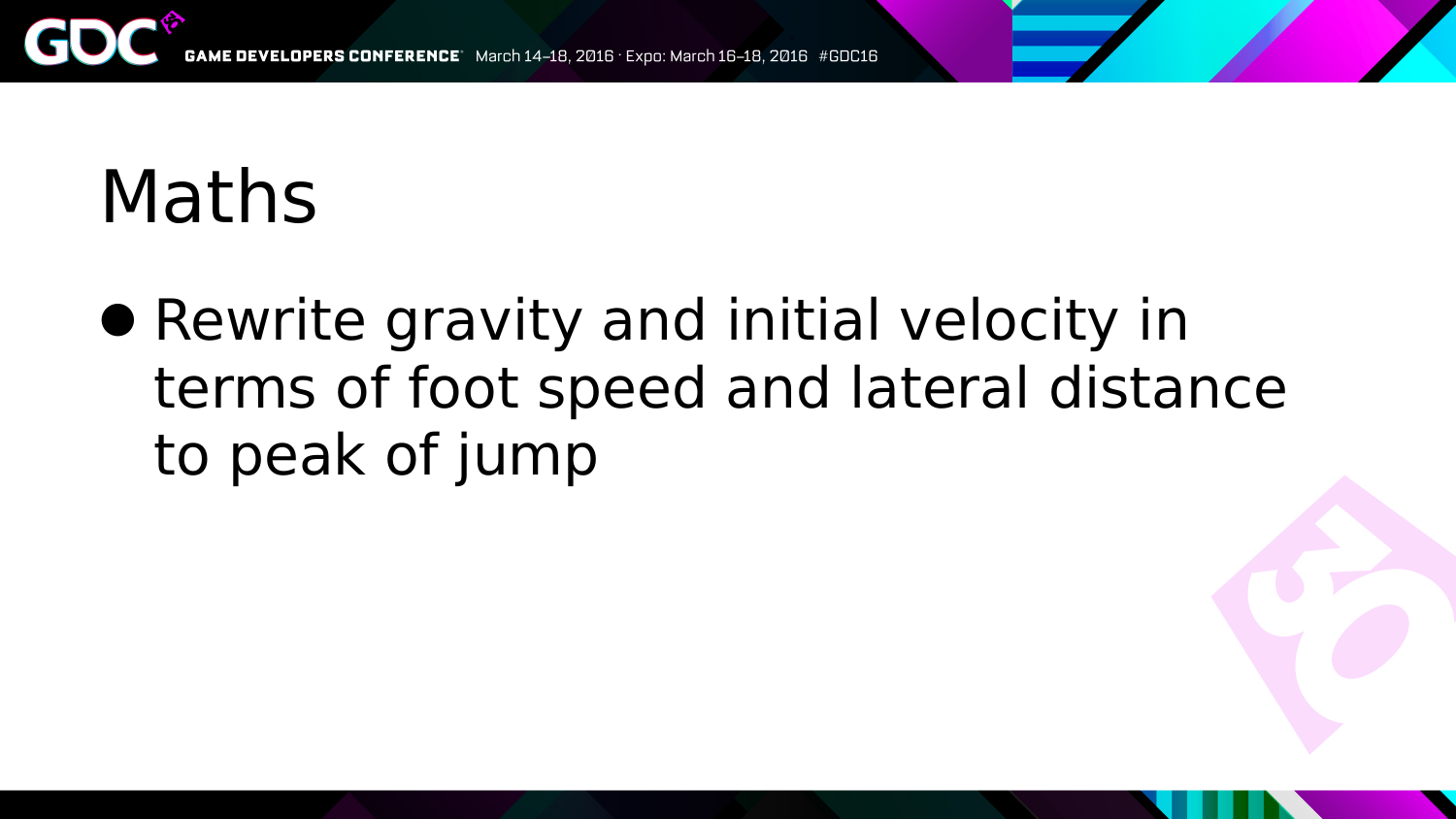

# Maths
Rewrite gravity and initial velocity in terms of foot speed and lateral distance
to peak of jump